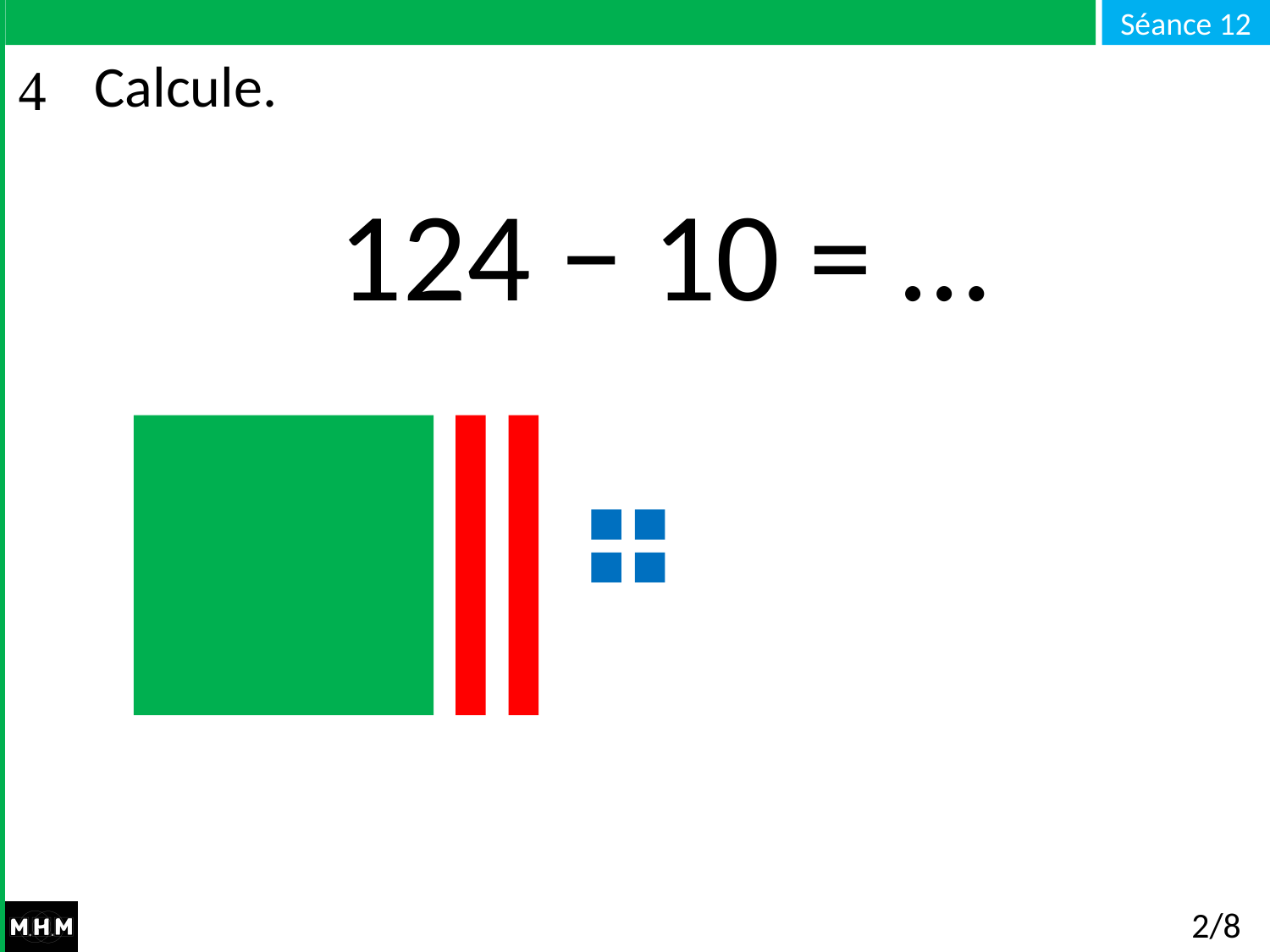

# Calcule.
124 − 10 = …

2/8